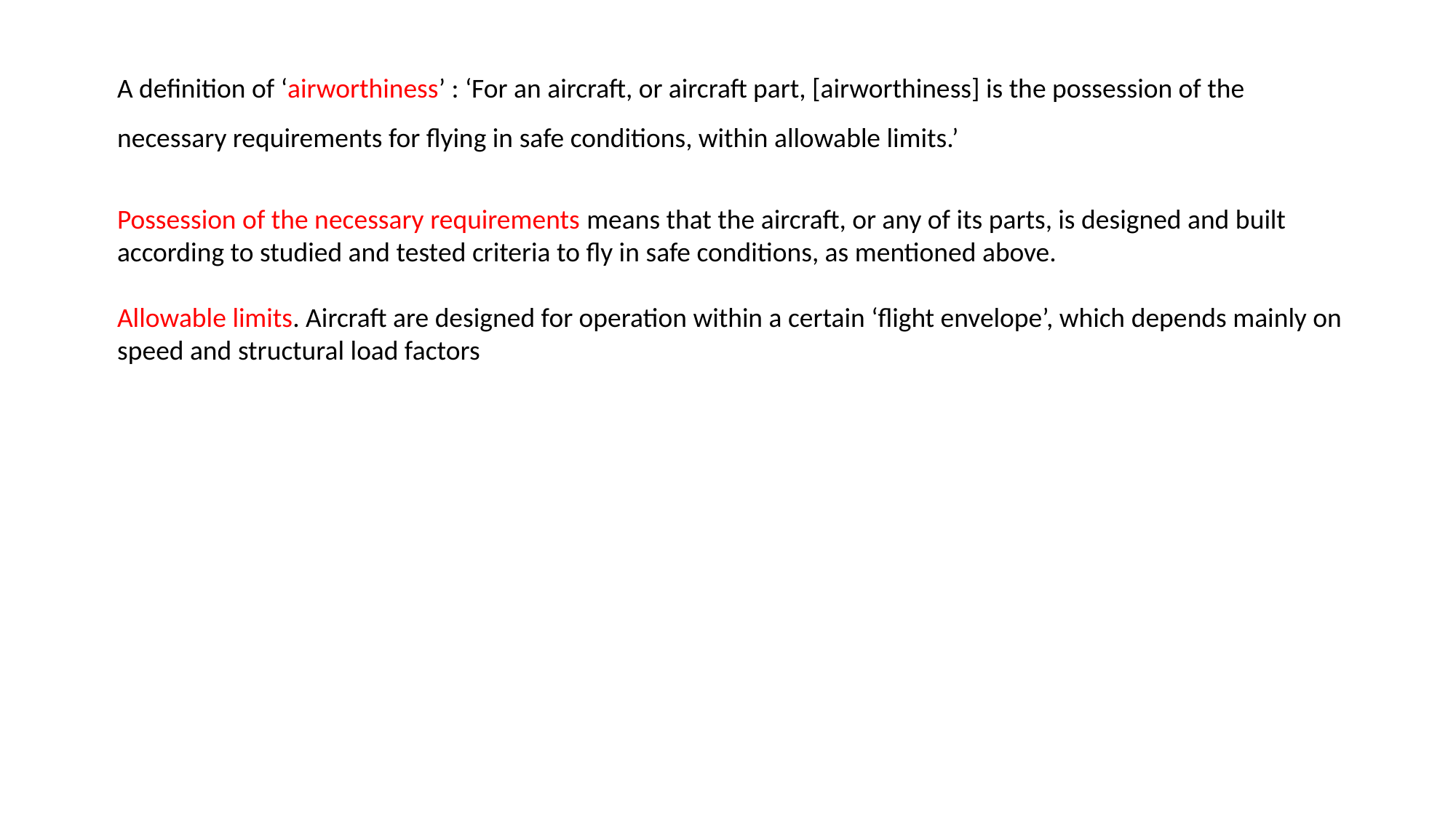

A definition of ‘airworthiness’ : ‘For an aircraft, or aircraft part, [airworthiness] is the possession of the necessary requirements for flying in safe conditions, within allowable limits.’

Possession of the necessary requirements means that the aircraft, or any of its parts, is designed and built according to studied and tested criteria to fly in safe conditions, as mentioned above.

Allowable limits. Aircraft are designed for operation within a certain ‘flight envelope’, which depends mainly on speed and structural load factors